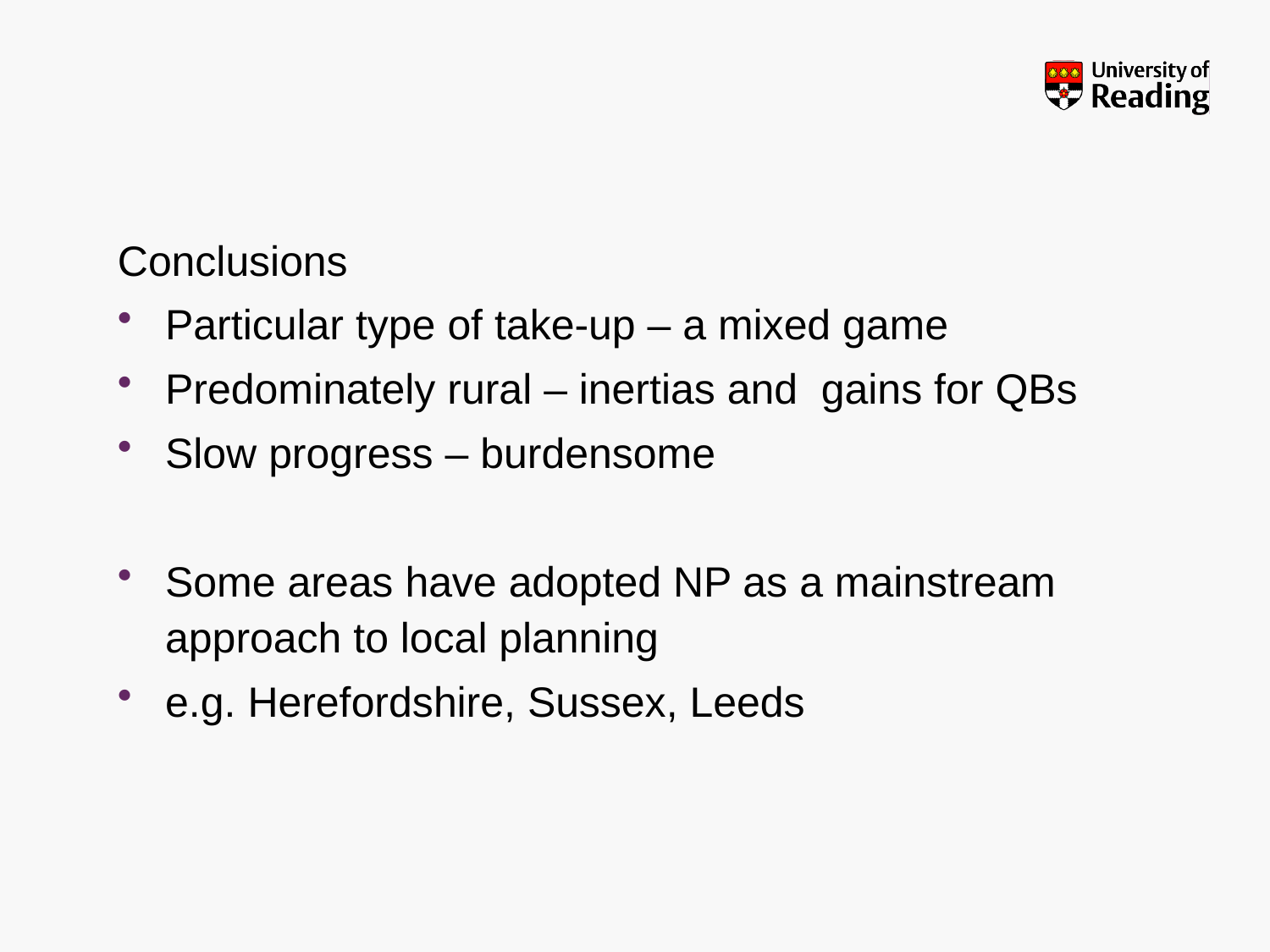

Conclusions
Particular type of take-up – a mixed game
Predominately rural – inertias and  gains for QBs
Slow progress – burdensome

Some areas have adopted NP as a mainstream approach to local planning
e.g. Herefordshire, Sussex, Leeds